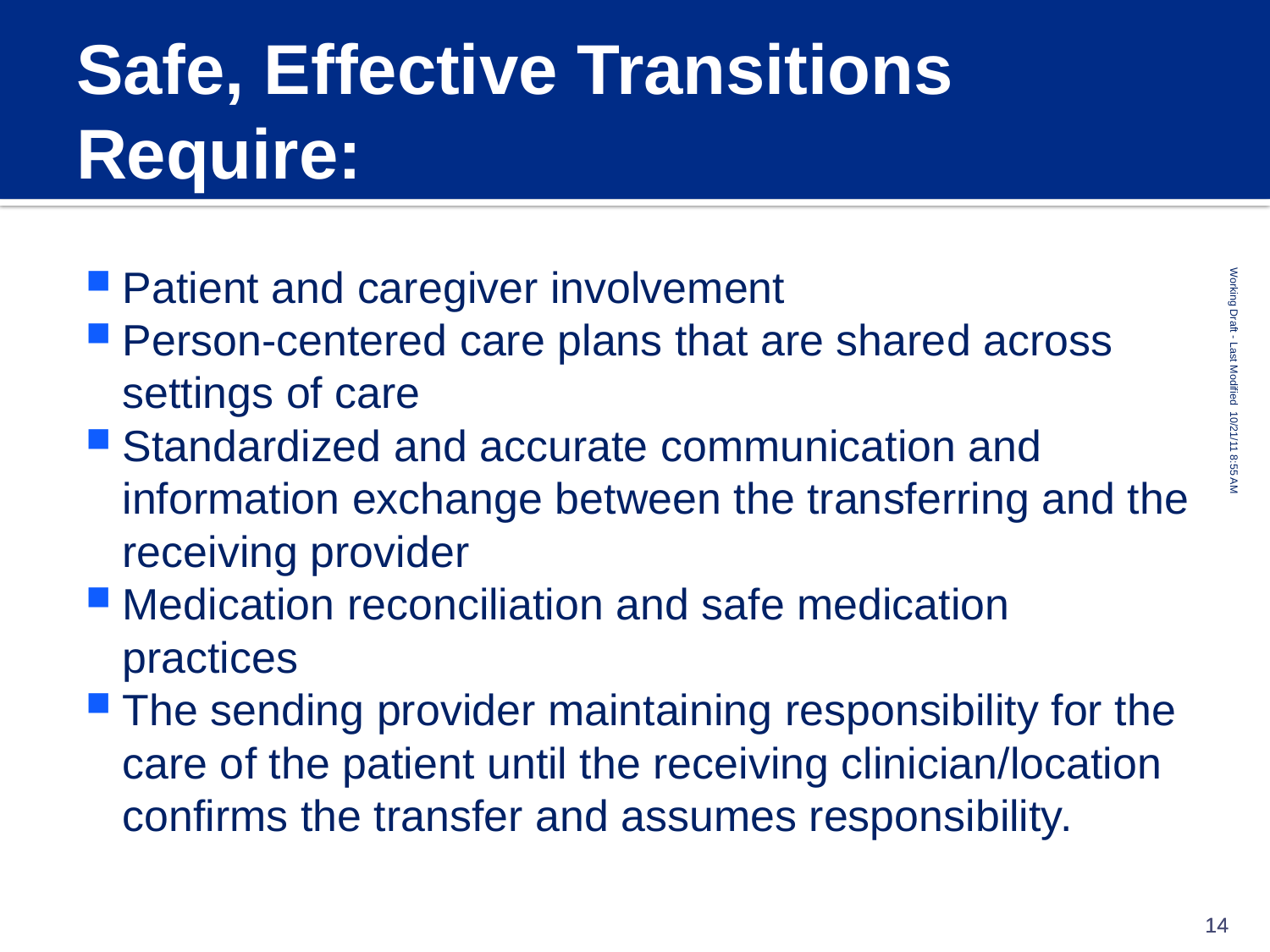

# Safe, Effective Transitions Require:
Patient and caregiver involvement
Person-centered care plans that are shared across settings of care
Standardized and accurate communication and information exchange between the transferring and the receiving provider
Medication reconciliation and safe medication practices
The sending provider maintaining responsibility for the care of the patient until the receiving clinician/location confirms the transfer and assumes responsibility.

14